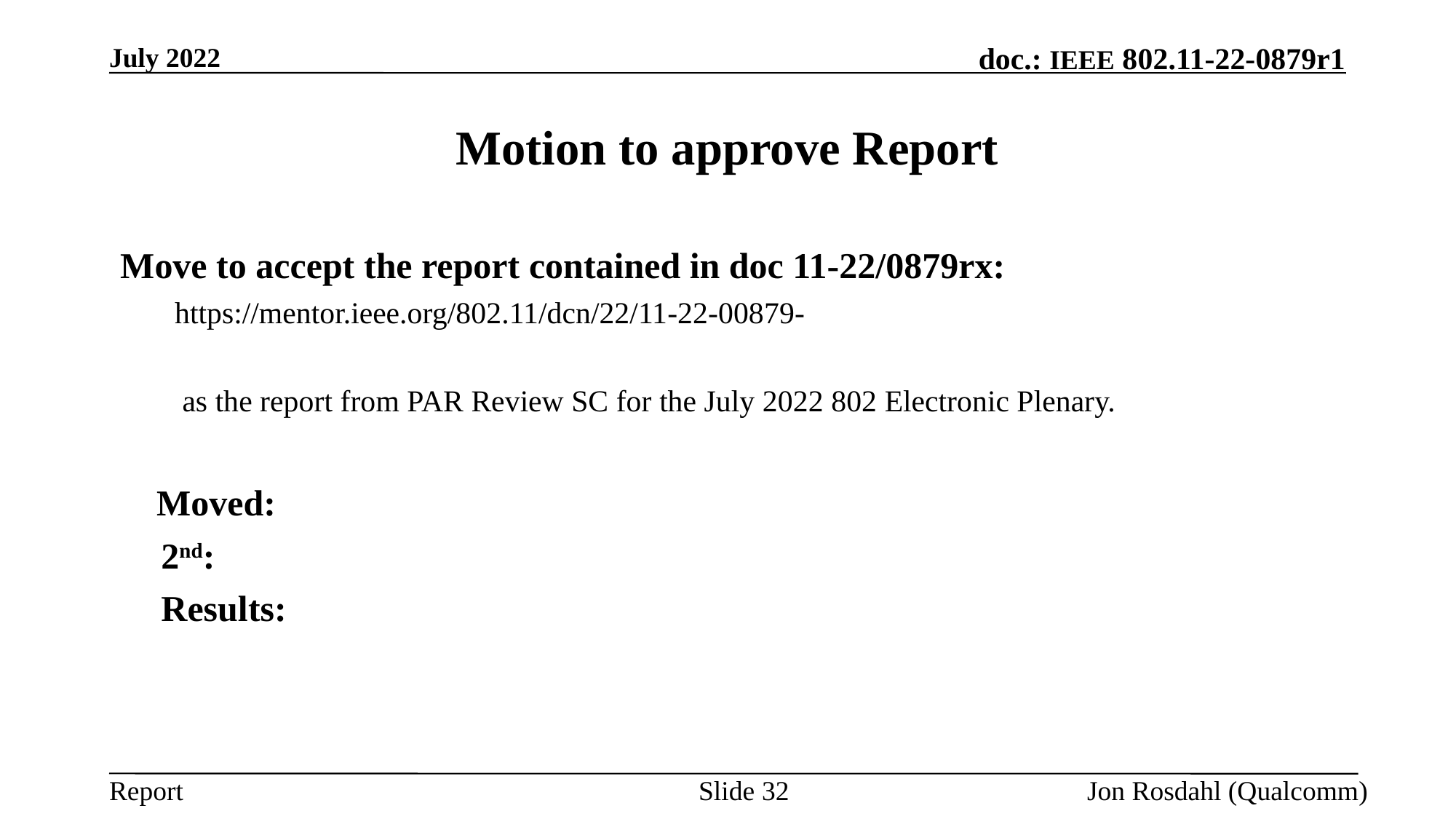

July 2022
# Motion to approve Report
Move to accept the report contained in doc 11-22/0879rx:
https://mentor.ieee.org/802.11/dcn/22/11-22-00879-

 as the report from PAR Review SC for the July 2022 802 Electronic Plenary.

    Moved:
	2nd:
	Results:
Slide 32
Jon Rosdahl (Qualcomm)